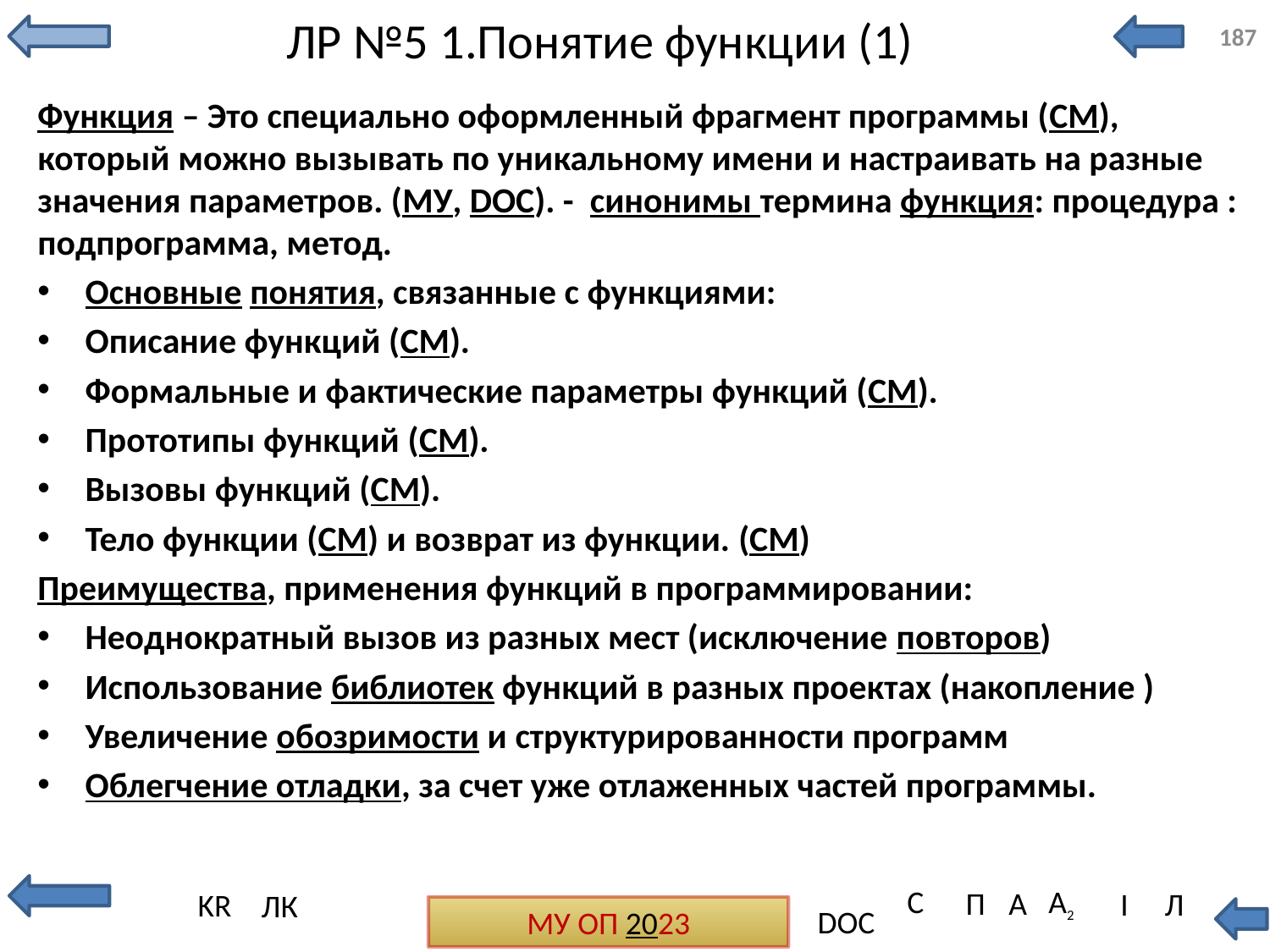

# ЛР №5 1.Понятие функции (1)
187
Функция – Это специально оформленный фрагмент программы (СМ), который можно вызывать по уникальному имени и настраивать на разные значения параметров. (МУ, DOC). -  синонимы термина функция: процедура : подпрограмма, метод.
Основные понятия, связанные с функциями:
Описание функций (СМ).
Формальные и фактические параметры функций (СМ).
Прототипы функций (СМ).
Вызовы функций (СМ).
Тело функции (СМ) и возврат из функции. (СМ)
Преимущества, применения функций в программировании:
Неоднократный вызов из разных мест (исключение повторов)
Использование библиотек функций в разных проектах (накопление )
Увеличение обозримости и структурированности программ
Облегчение отладки, за счет уже отлаженных частей программы.